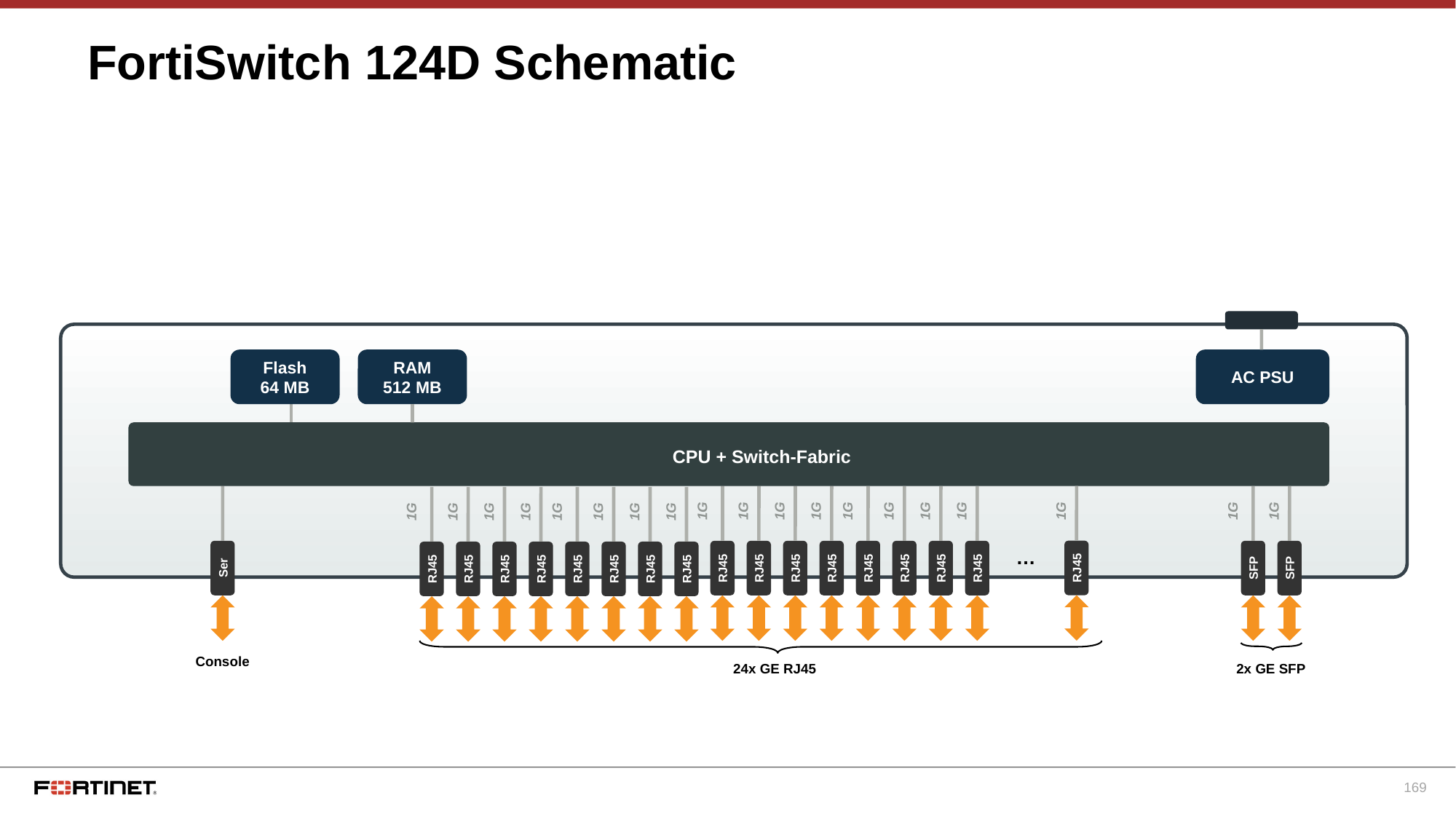

# FortiSwitch 124D Schematic

Flash
64 MB
RAM
512 MB
AC PSU

 CPU + Switch-Fabric

1G
1G
1G
1G
1G
1G
1G
1G
1G
1G
1G
1G
1G
1G
1G
1G
1G
1G
1G
…
RJ45
Ser
RJ45
RJ45
RJ45
RJ45
RJ45
RJ45
RJ45
RJ45
SFP
SFP
RJ45
RJ45
RJ45
RJ45
RJ45
RJ45
RJ45
RJ45

Console
24x GE RJ45
2x GE SFP